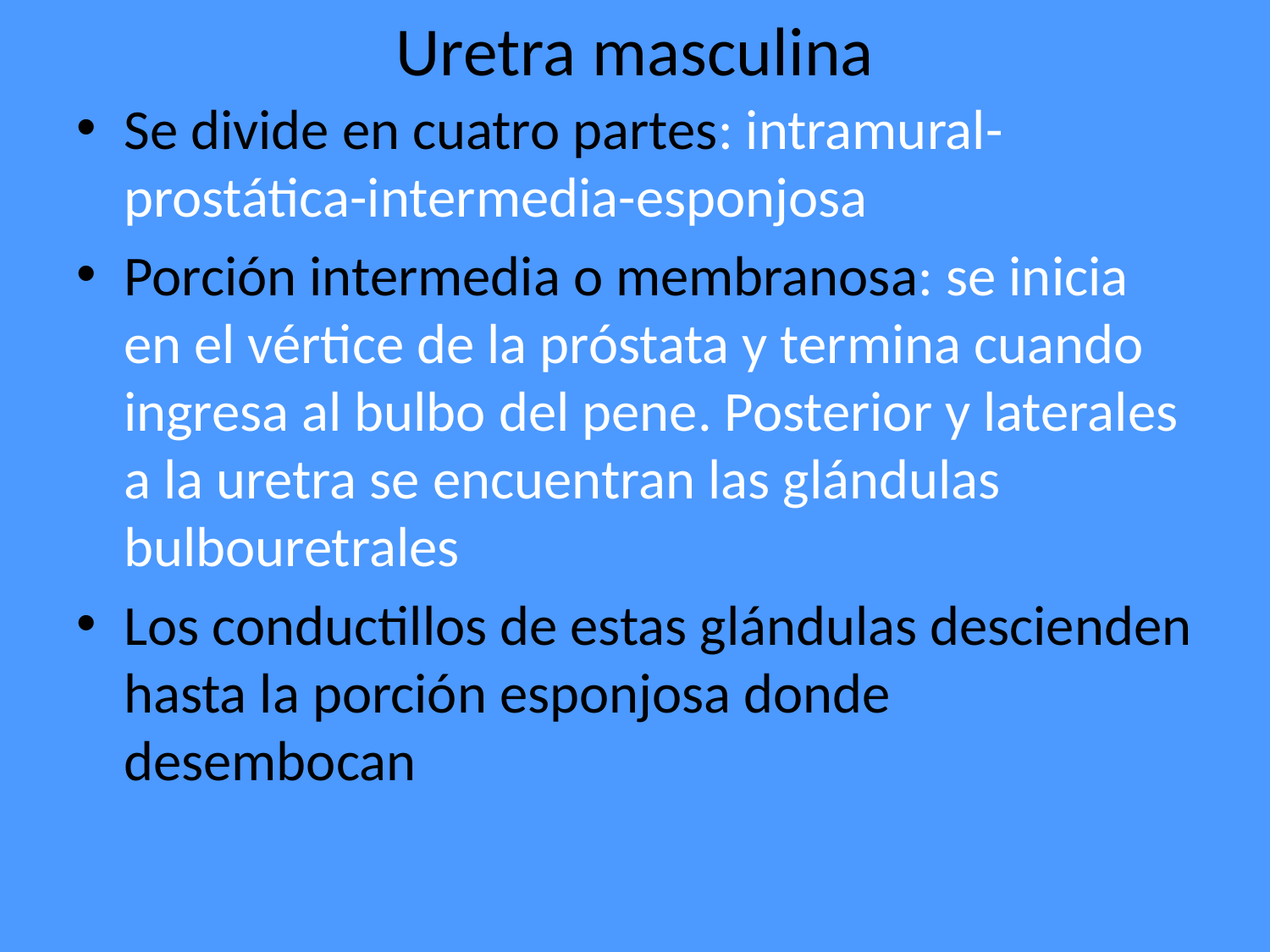

# Uretra masculina
Se divide en cuatro partes: intramural-prostática-intermedia-esponjosa
Porción intermedia o membranosa: se inicia en el vértice de la próstata y termina cuando ingresa al bulbo del pene. Posterior y laterales a la uretra se encuentran las glándulas bulbouretrales
Los conductillos de estas glándulas descienden hasta la porción esponjosa donde desembocan